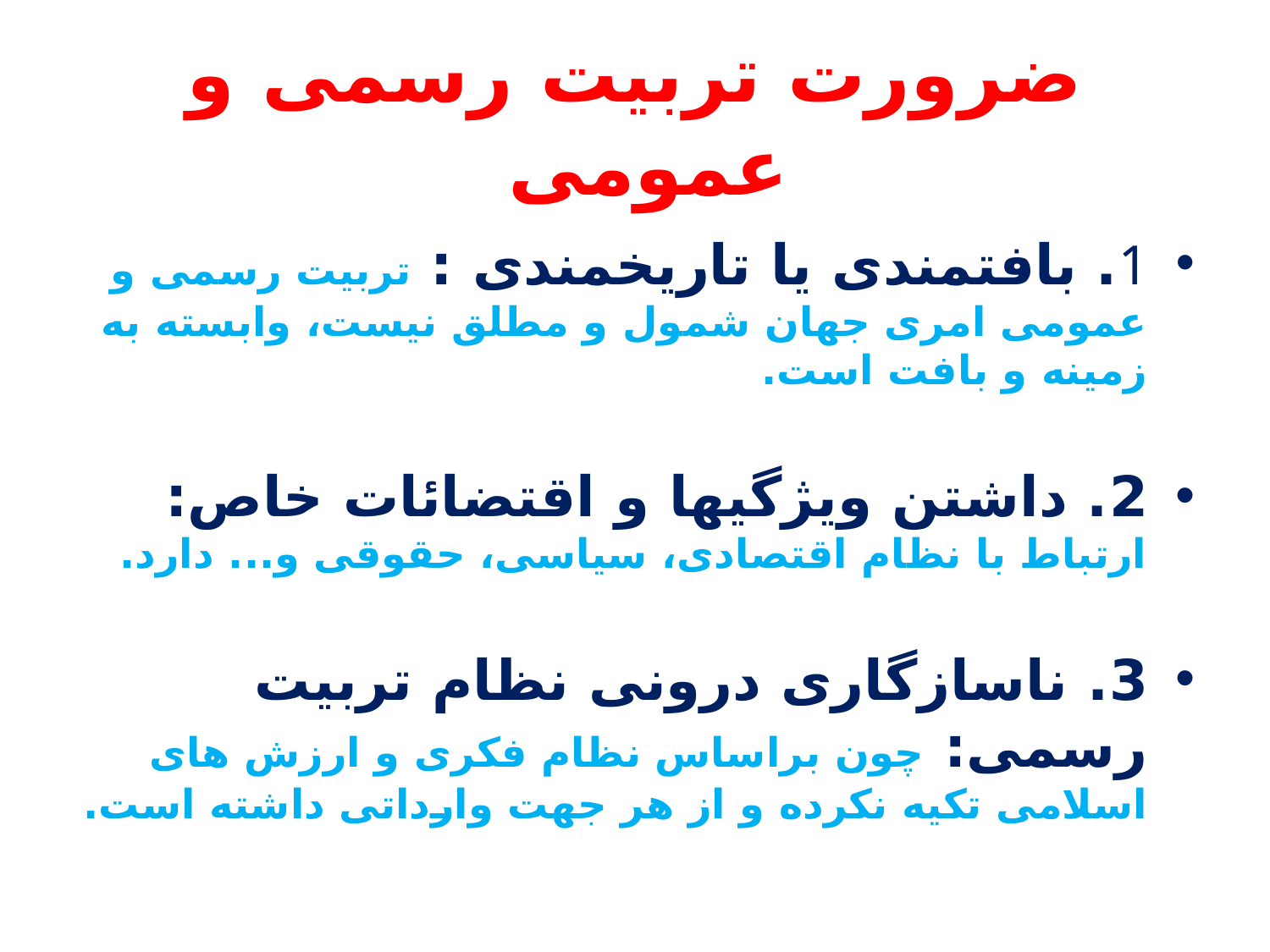

# ضرورت تربیت رسمی و عمومی
1. بافت‏مندی یا تاریخمندی : تربیت رسمی و عمومی امری جهان شمول و مطلق نیست، وابسته به زمینه و بافت است.

2. داشتن ویژگی‏ها و اقتضائات خاص: ارتباط با نظام اقتصادی، سیاسی، حقوقی و... دارد.

3. ناسازگاری درونی نظام تربیت رسمی: چون براساس نظام فکری و ارزش های اسلامی تکیه نکرده و از هر جهت وارداتی داشته است.